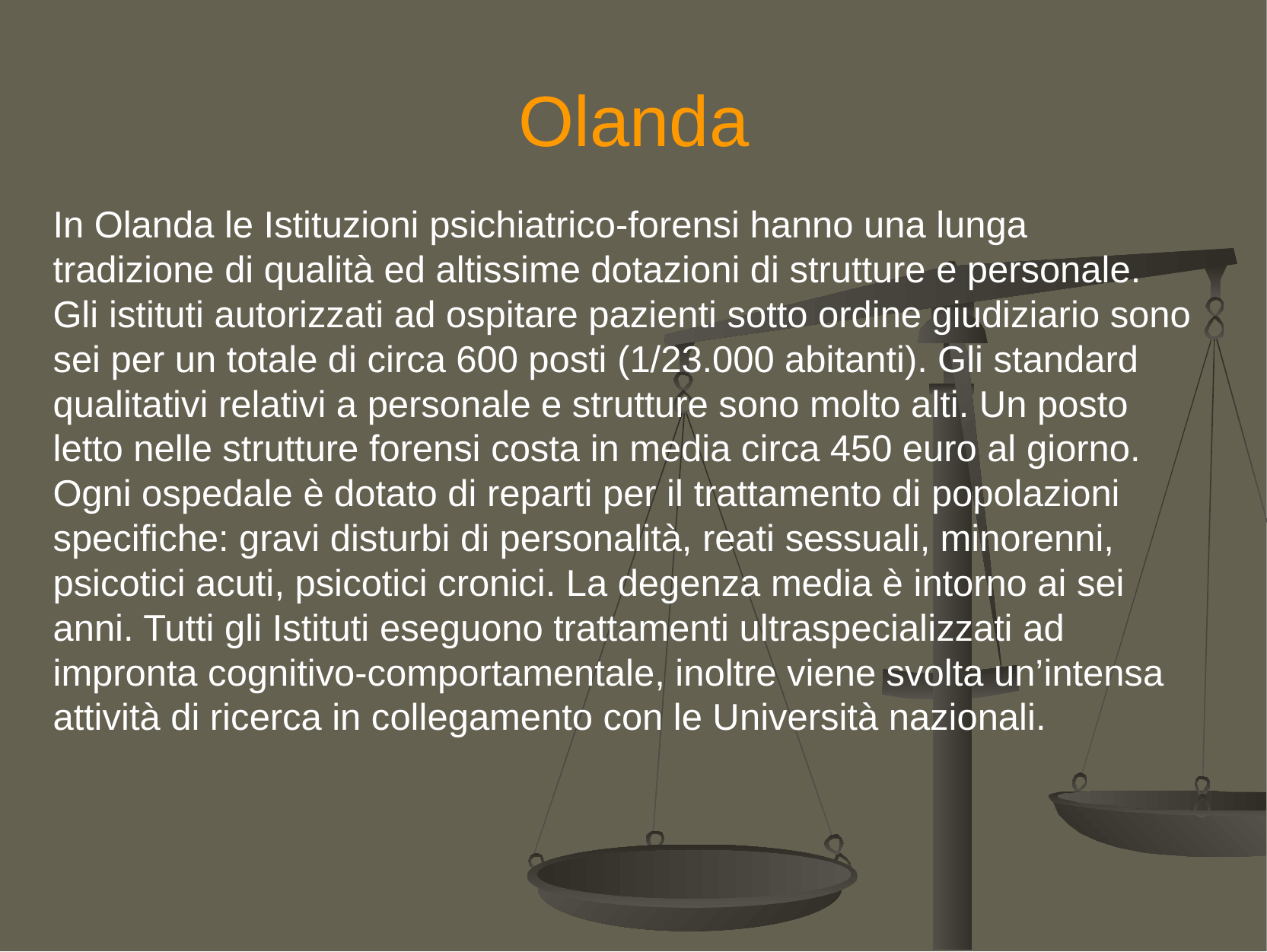

Olanda

In Olanda le Istituzioni psichiatrico-forensi hanno una lunga tradizione di qualità ed altissime dotazioni di strutture e personale. Gli istituti autorizzati ad ospitare pazienti sotto ordine giudiziario sono sei per un totale di circa 600 posti (1/23.000 abitanti). Gli standard qualitativi relativi a personale e strutture sono molto alti. Un posto letto nelle strutture forensi costa in media circa 450 euro al giorno. Ogni ospedale è dotato di reparti per il trattamento di popolazioni specifiche: gravi disturbi di personalità, reati sessuali, minorenni, psicotici acuti, psicotici cronici. La degenza media è intorno ai sei anni. Tutti gli Istituti eseguono trattamenti ultraspecializzati ad impronta cognitivo-comportamentale, inoltre viene svolta un’intensa attività di ricerca in collegamento con le Università nazionali.